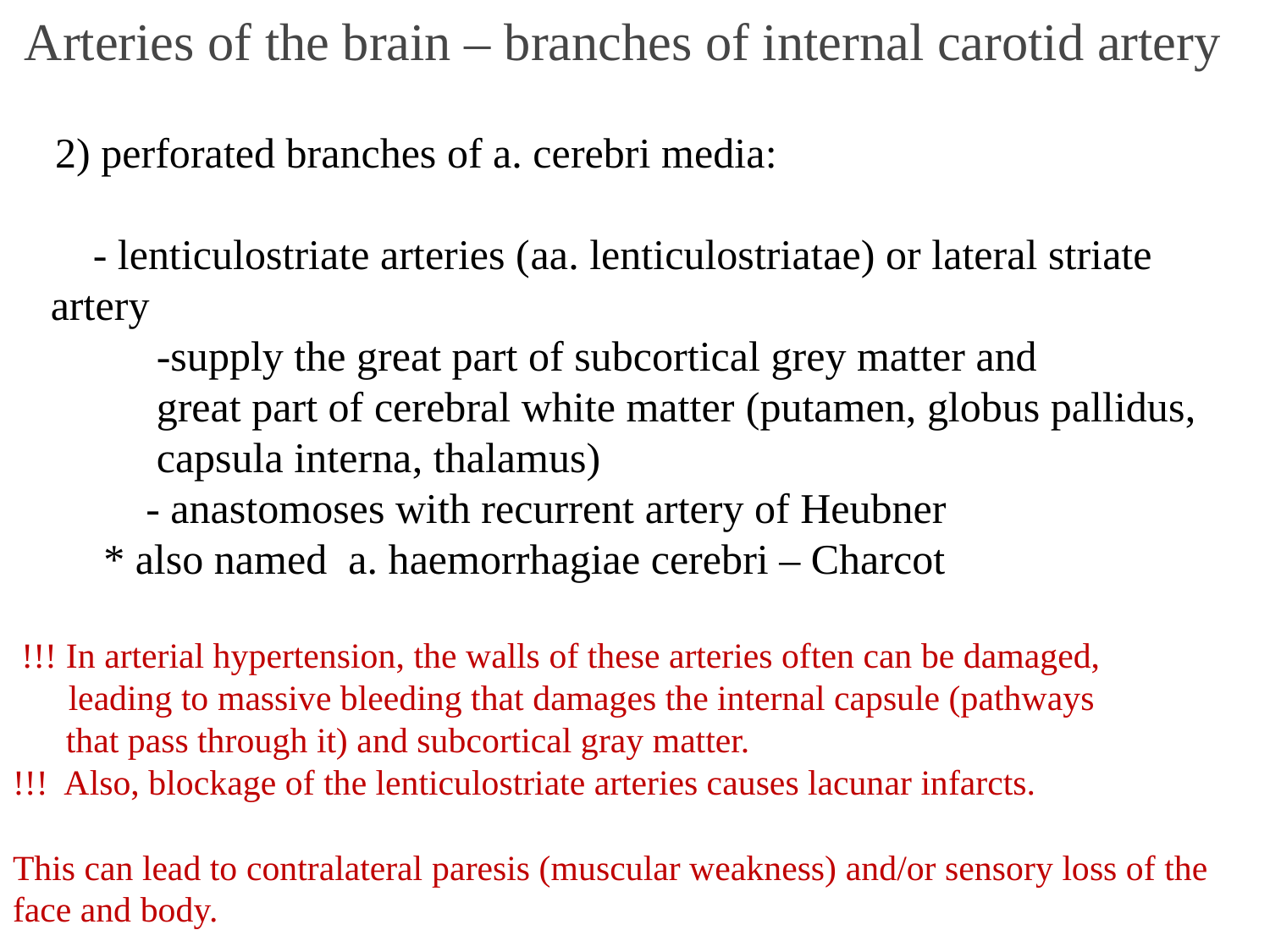

# Arteries of the brain – branches of internal carotid artery
    2) perforated branches of a. cerebri media:
    - lenticulostriate arteries (aa. lenticulostriatae) or lateral striate artery
          -supply the great part of subcortical grey matter and
          great part of cerebral white matter (putamen, globus pallidus,
          capsula interna, thalamus)
         - anastomoses with recurrent artery of Heubner
     * also named  a. haemorrhagiae cerebri – Charcot
 !!! In arterial hypertension, the walls of these arteries often can be damaged,
  leading to massive bleeding that damages the internal capsule (pathways
      that pass through it) and subcortical gray matter.
!!!  Also, blockage of the lenticulostriate arteries causes lacunar infarcts.

This can lead to contralateral paresis (muscular weakness) and/or sensory loss of the
face and body.